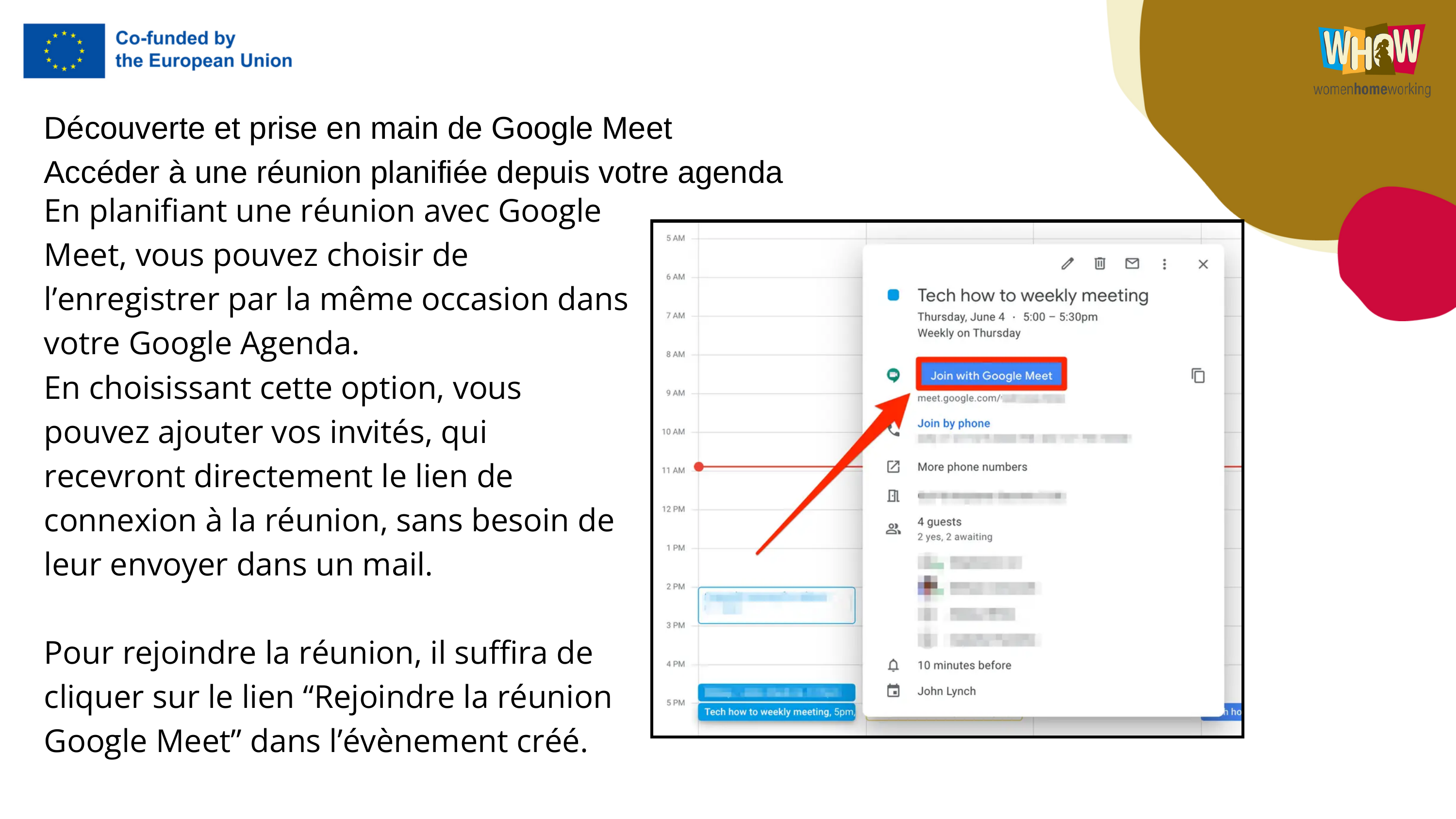

Découverte et prise en main de Google Meet
Accéder à une réunion planifiée depuis votre agenda
En planifiant une réunion avec Google Meet, vous pouvez choisir de l’enregistrer par la même occasion dans votre Google Agenda.
En choisissant cette option, vous pouvez ajouter vos invités, qui recevront directement le lien de connexion à la réunion, sans besoin de leur envoyer dans un mail.

Pour rejoindre la réunion, il suffira de cliquer sur le lien “Rejoindre la réunion Google Meet” dans l’évènement créé.